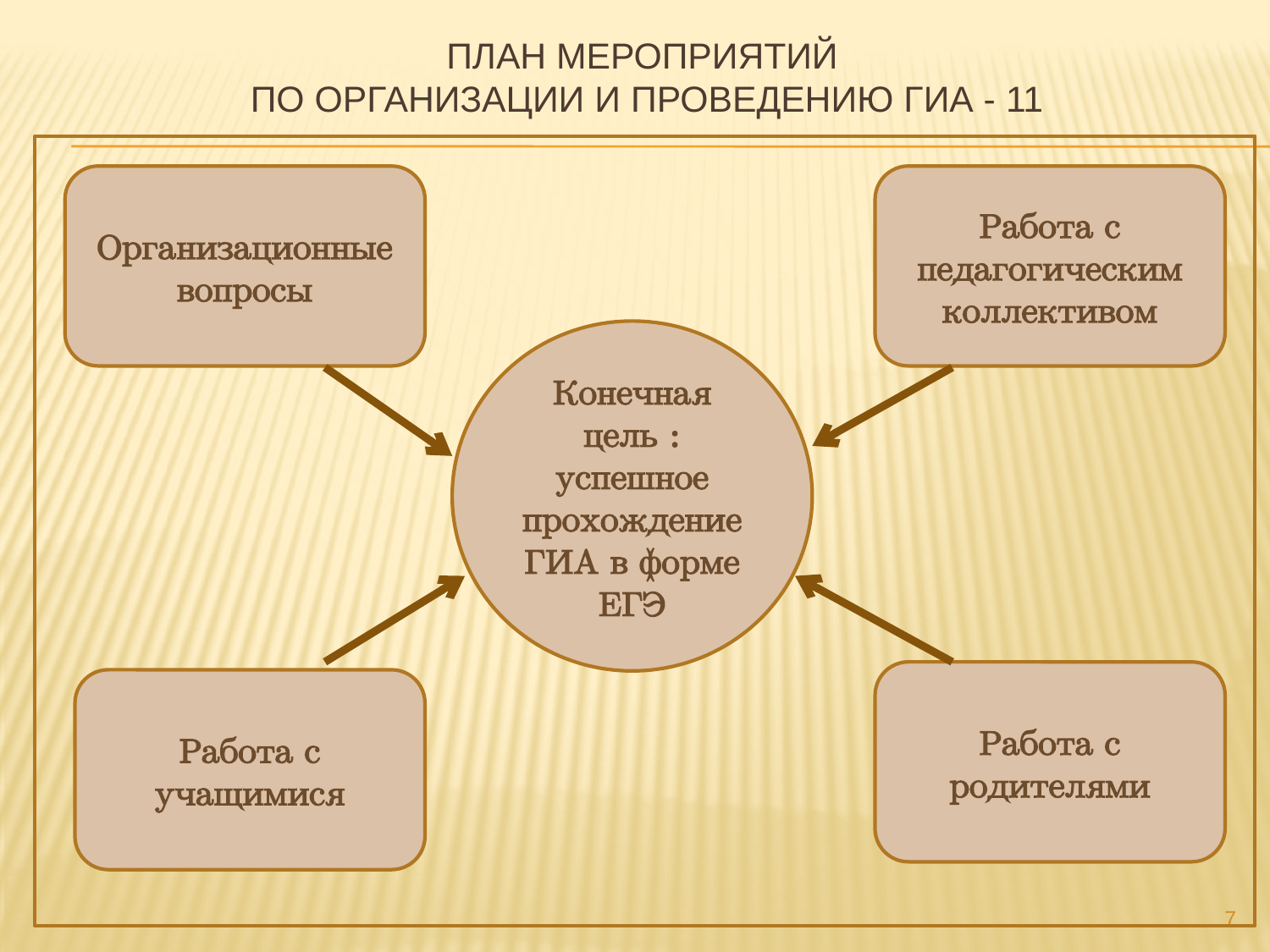

# План Мероприятий по организации и проведению ГИА - 11

Организационные вопросы
Работа с педагогическим коллективом
Конечная цель : успешное прохождение ГИА в форме ЕГЭ
Работа с родителями
Работа с учащимися
7